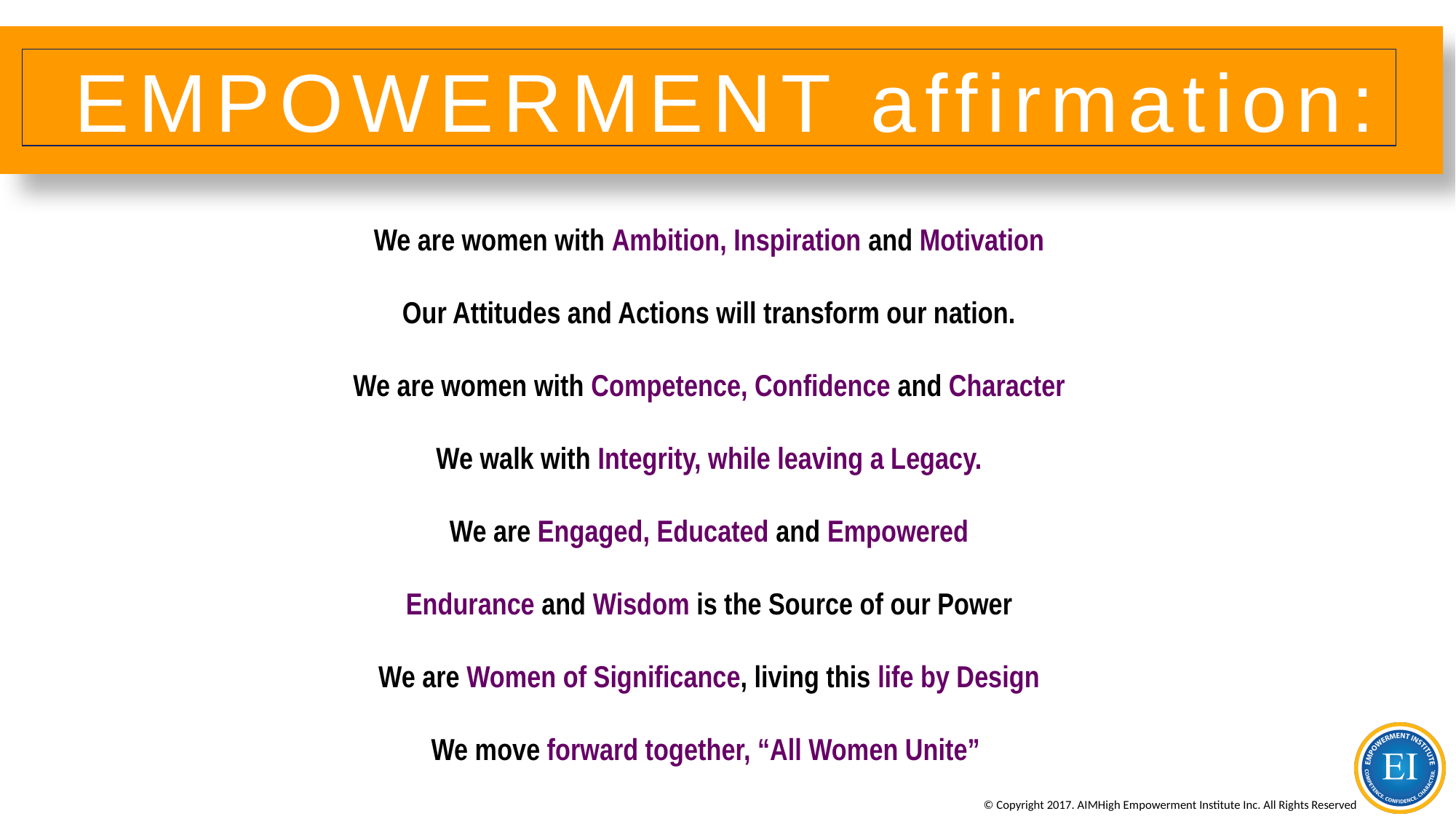

# EMPOWERMENT affirmation:

We are women with Ambition, Inspiration and Motivation

Our Attitudes and Actions will transform our nation.

We are women with Competence, Confidence and Character

We walk with Integrity, while leaving a Legacy.

We are Engaged, Educated and Empowered

Endurance and Wisdom is the Source of our Power

We are Women of Significance, living this life by Design

We move forward together, “All Women Unite”.

© Copyright 2017. AIMHigh Empowerment Institute Inc. All Rights Reserved